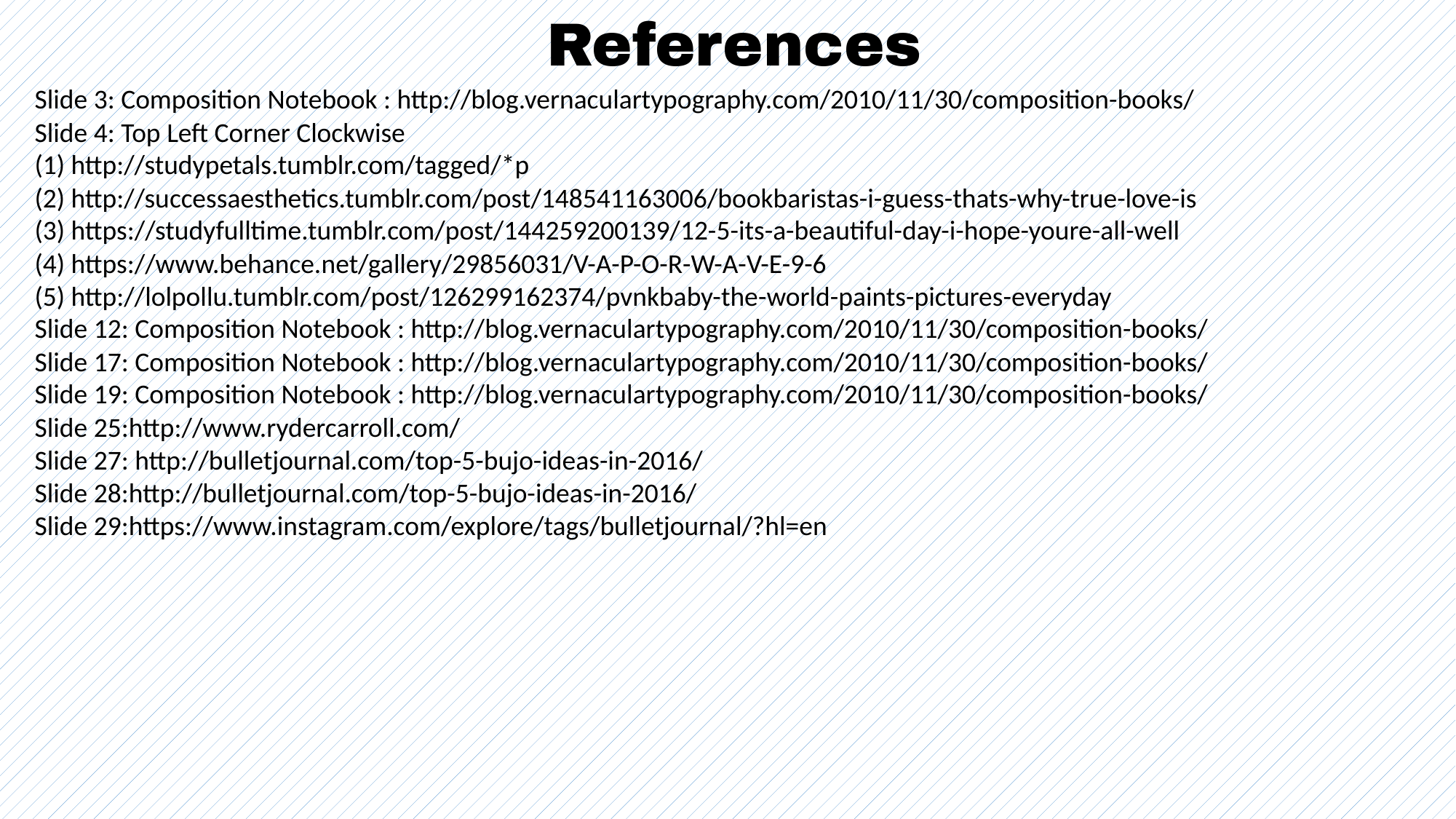

References
Slide 3: Composition Notebook : http://blog.vernaculartypography.com/2010/11/30/composition-books/
Slide 4: Top Left Corner Clockwise
(1) http://studypetals.tumblr.com/tagged/*p
(2) http://successaesthetics.tumblr.com/post/148541163006/bookbaristas-i-guess-thats-why-true-love-is
(3) https://studyfulltime.tumblr.com/post/144259200139/12-5-its-a-beautiful-day-i-hope-youre-all-well
(4) https://www.behance.net/gallery/29856031/V-A-P-O-R-W-A-V-E-9-6
(5) http://lolpollu.tumblr.com/post/126299162374/pvnkbaby-the-world-paints-pictures-everyday
Slide 12: Composition Notebook : http://blog.vernaculartypography.com/2010/11/30/composition-books/
Slide 17: Composition Notebook : http://blog.vernaculartypography.com/2010/11/30/composition-books/
Slide 19: Composition Notebook : http://blog.vernaculartypography.com/2010/11/30/composition-books/
Slide 25:http://www.rydercarroll.com/
Slide 27: http://bulletjournal.com/top-5-bujo-ideas-in-2016/
Slide 28:http://bulletjournal.com/top-5-bujo-ideas-in-2016/
Slide 29:https://www.instagram.com/explore/tags/bulletjournal/?hl=en